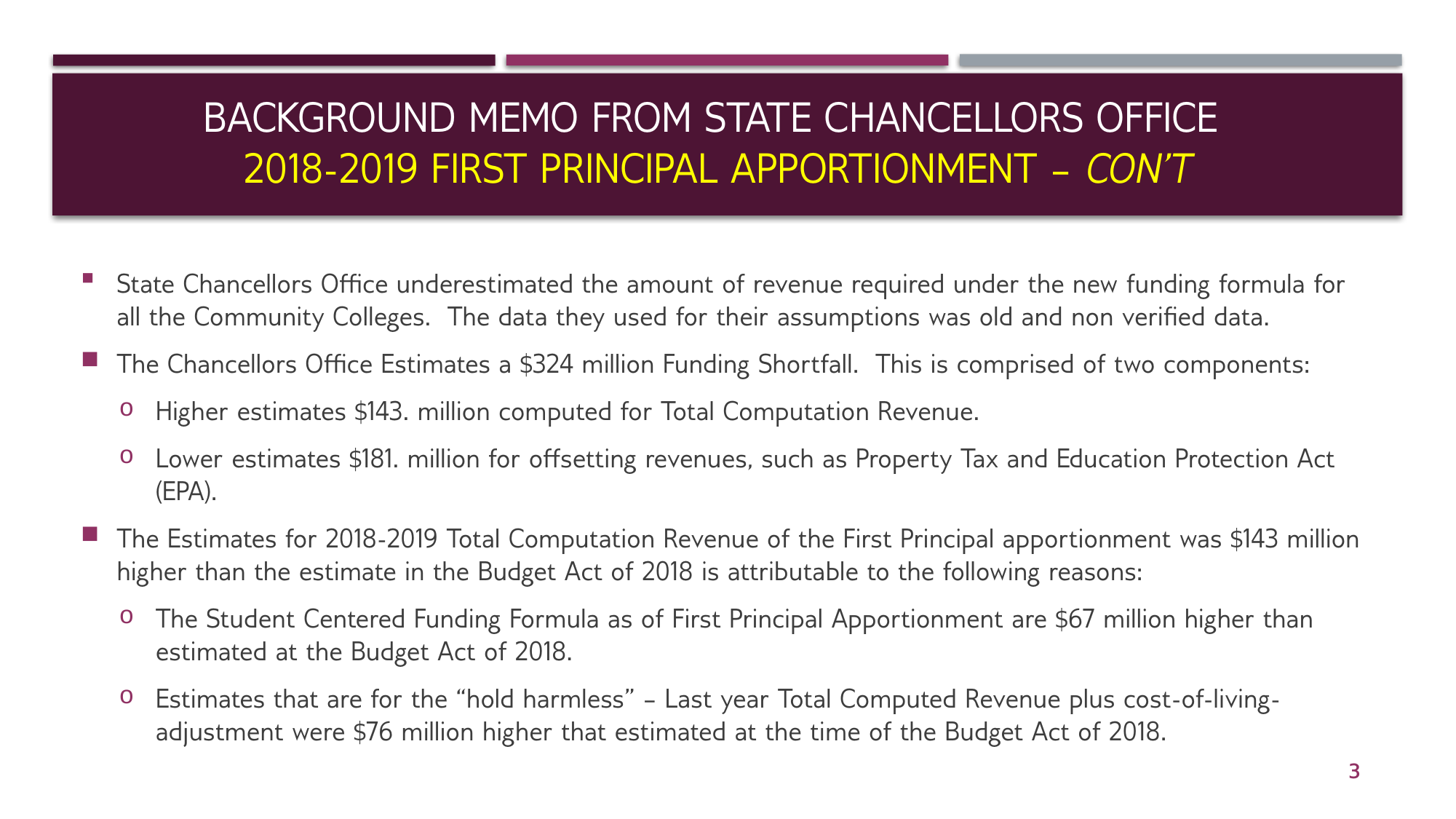

# Background Memo from State Chancellors Office 2018-2019 First Principal Apportionment – CON’T
State Chancellors Office underestimated the amount of revenue required under the new funding formula for all the Community Colleges.  The data they used for their assumptions was old and non verified data.
The Chancellors Office Estimates a $324 million Funding Shortfall.  This is comprised of two components:
Higher estimates $143. million computed for Total Computation Revenue.
Lower estimates $181. million for offsetting revenues, such as Property Tax and Education Protection Act (EPA).
The Estimates for 2018-2019 Total Computation Revenue of the First Principal apportionment was $143 million higher than the estimate in the Budget Act of 2018 is attributable to the following reasons:
The Student Centered Funding Formula as of First Principal Apportionment are $67 million higher than estimated at the Budget Act of 2018.
Estimates that are for the “hold harmless” – Last year Total Computed Revenue plus cost-of-living-adjustment were $76 million higher that estimated at the time of the Budget Act of 2018.
3